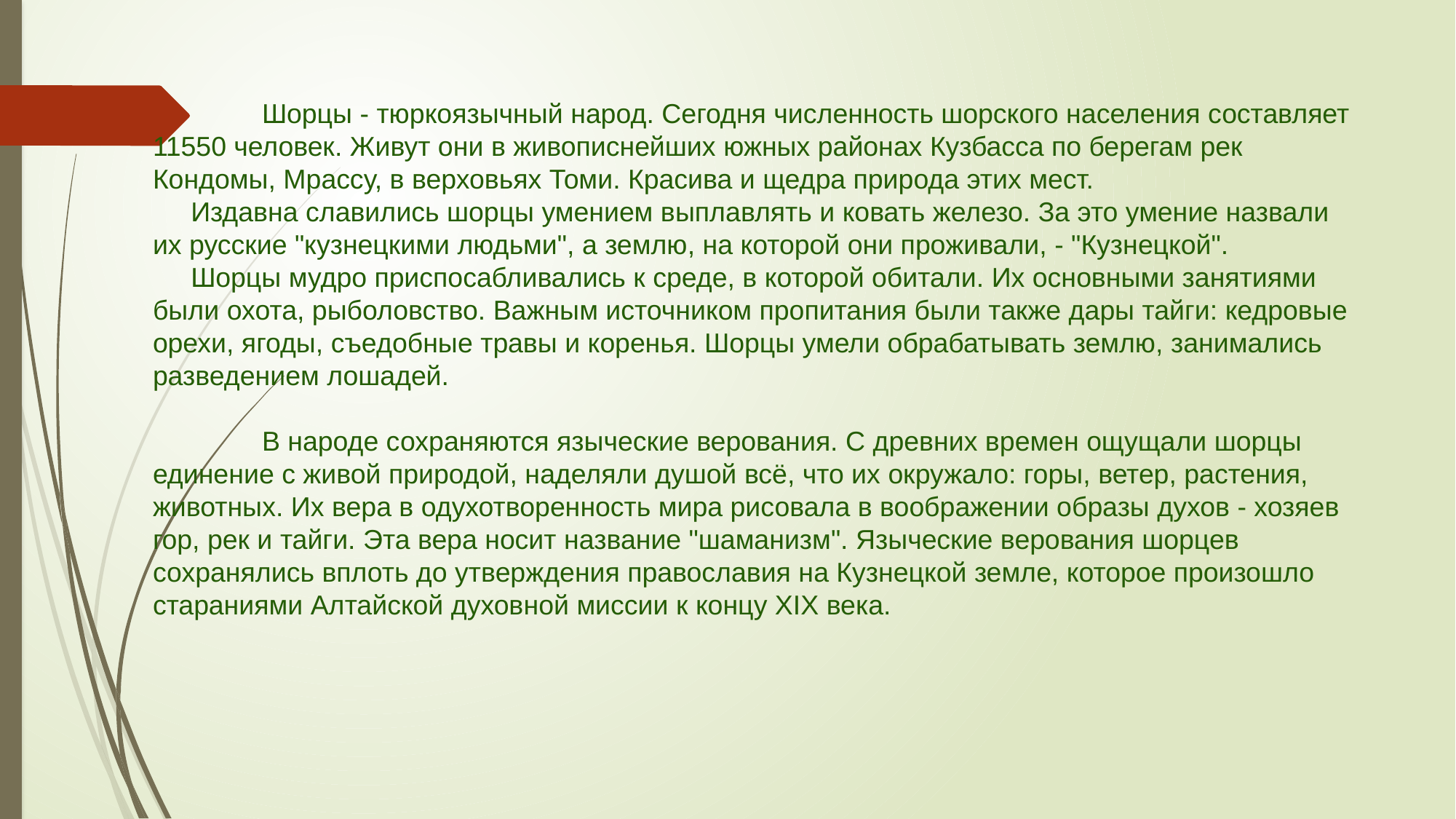

Шорцы - тюркоязычный народ. Сегодня численность шорского населения составляет 11550 человек. Живут они в живописнейших южных районах Кузбасса по берегам рек Кондомы, Мрассу, в верховьях Томи. Красива и щедра природа этих мест.
     Издавна славились шорцы умением выплавлять и ковать железо. За это умение назвали их русские "кузнецкими людьми", а землю, на которой они проживали, - "Кузнецкой".
     Шорцы мудро приспосабливались к среде, в которой обитали. Их основными занятиями были охота, рыболовство. Важным источником пропитания были также дары тайги: кедровые орехи, ягоды, съедобные травы и коренья. Шорцы умели обрабатывать землю, занимались разведением лошадей.
	В народе сохраняются языческие верования. С древних времен ощущали шорцы единение с живой природой, наделяли душой всё, что их окружало: горы, ветер, растения, животных. Их вера в одухотворенность мира рисовала в воображении образы духов - хозяев гор, рек и тайги. Эта вера носит название "шаманизм". Языческие верования шорцев сохранялись вплоть до утверждения православия на Кузнецкой земле, которое произошло стараниями Алтайской духовной миссии к концу XIX века.